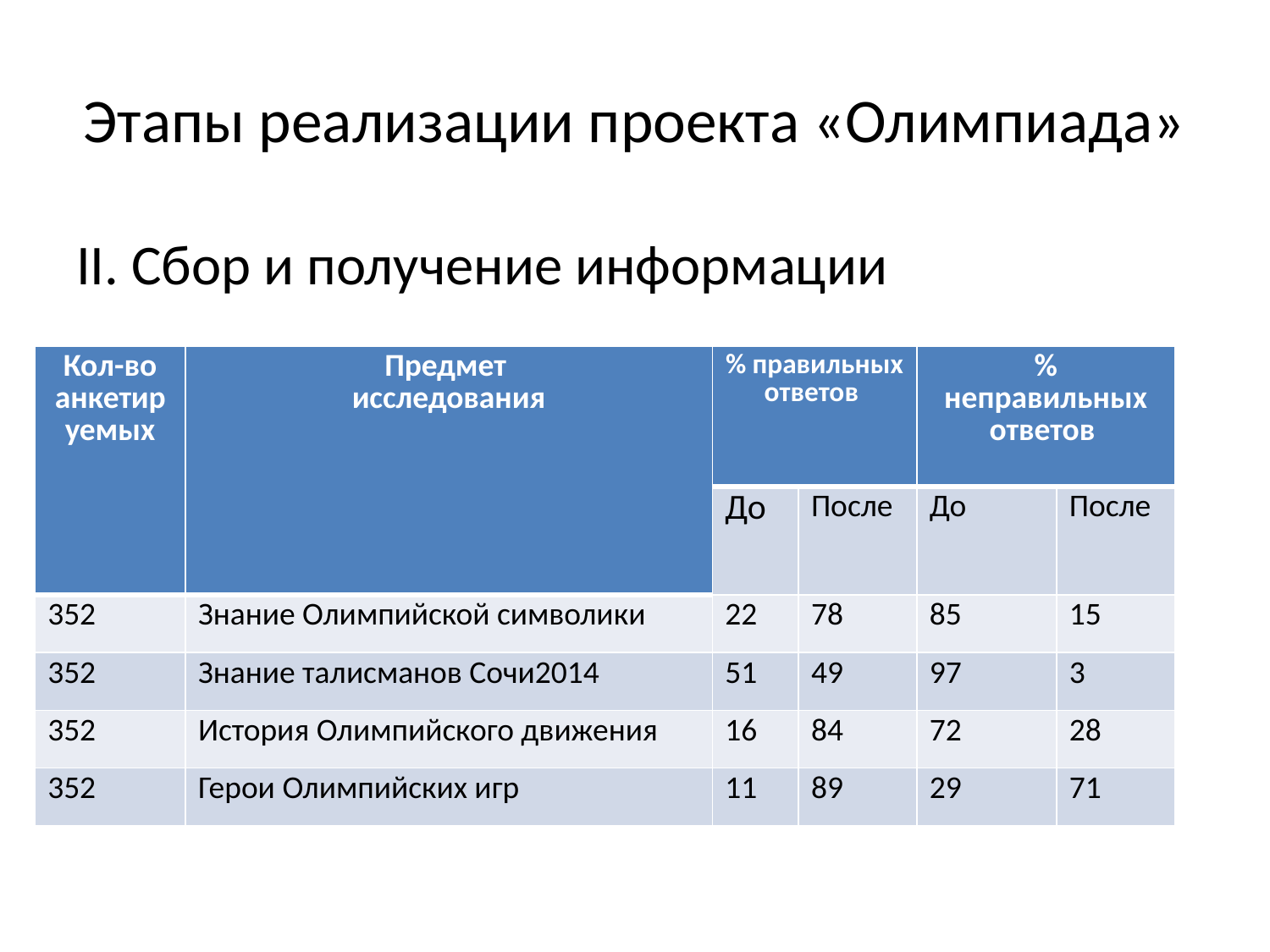

# Этапы реализации проекта «Олимпиада»
II. Сбор и получение информации
| Кол-во анкетируемых | Предмет исследования | % правильных ответов |  | % неправильных ответов |  |
| --- | --- | --- | --- | --- | --- |
|  |  | До | После | До | После |
| 352 | Знание Олимпийской символики | 22 | 78 | 85 | 15 |
| 352 | Знание талисманов Сочи2014 | 51 | 49 | 97 | 3 |
| 352 | История Олимпийского движения | 16 | 84 | 72 | 28 |
| 352 | Герои Олимпийских игр | 11 | 89 | 29 | 71 |